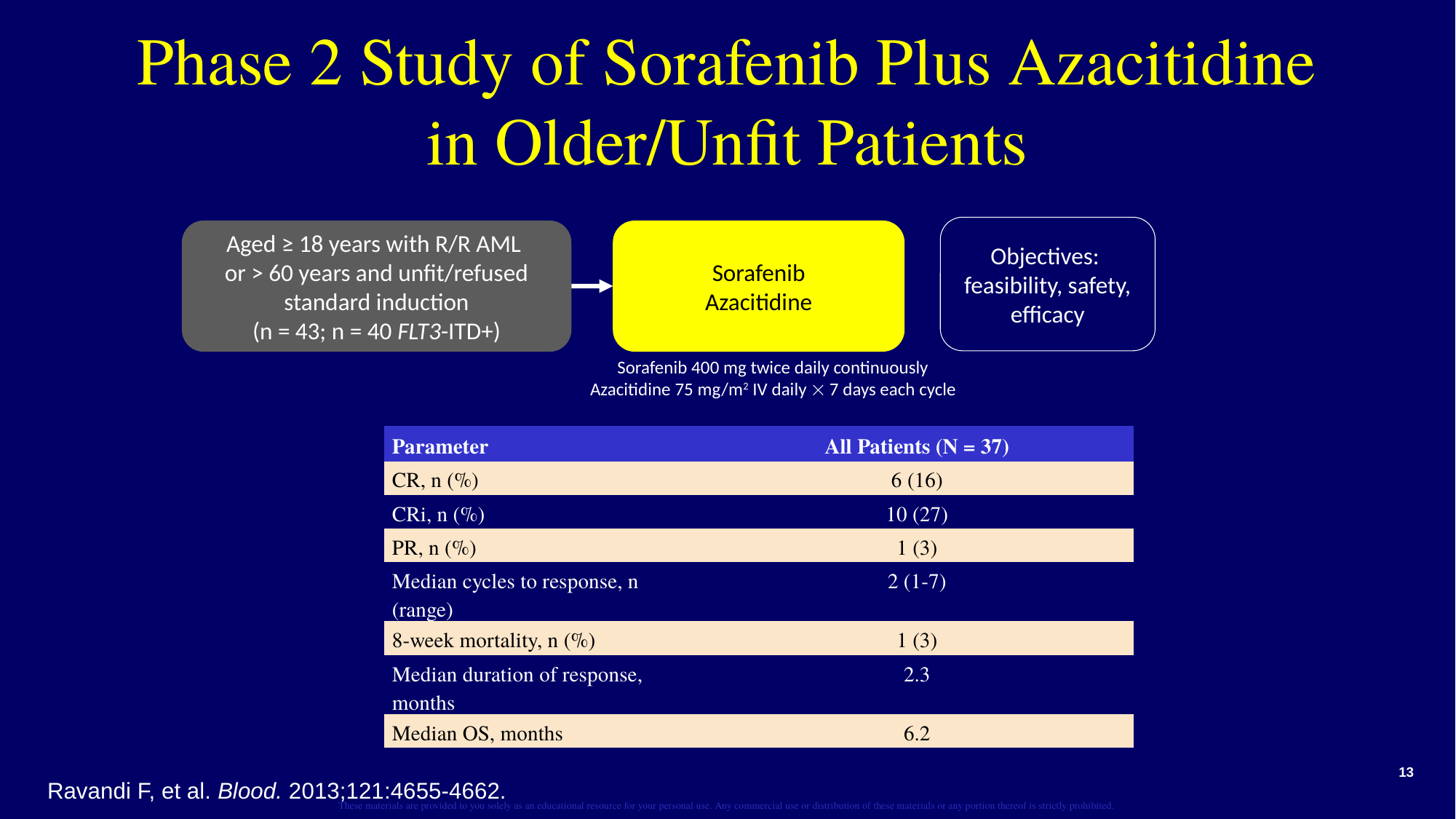

# Phase 2 Study of Sorafenib Plus Azacitidine in Older/Unfit Patients
Objectives:
feasibility, safety, efficacy
Aged ≥ 18 years with R/R AML
or > 60 years and unfit/refused standard induction
(n = 43; n = 40 FLT3-ITD+)
Sorafenib
Azacitidine
Sorafenib 400 mg twice daily continuously
Azacitidine 75 mg/m2 IV daily × 7 days each cycle
| Parameter | All Patients (N = 37) |
| --- | --- |
| CR, n (%) | 6 (16) |
| CRi, n (%) | 10 (27) |
| PR, n (%) | 1 (3) |
| Median cycles to response, n (range) | 2 (1-7) |
| 8-week mortality, n (%) | 1 (3) |
| Median duration of response, months | 2.3 |
| Median OS, months | 6.2 |
13
Ravandi F, et al. Blood. 2013;121:4655-4662.